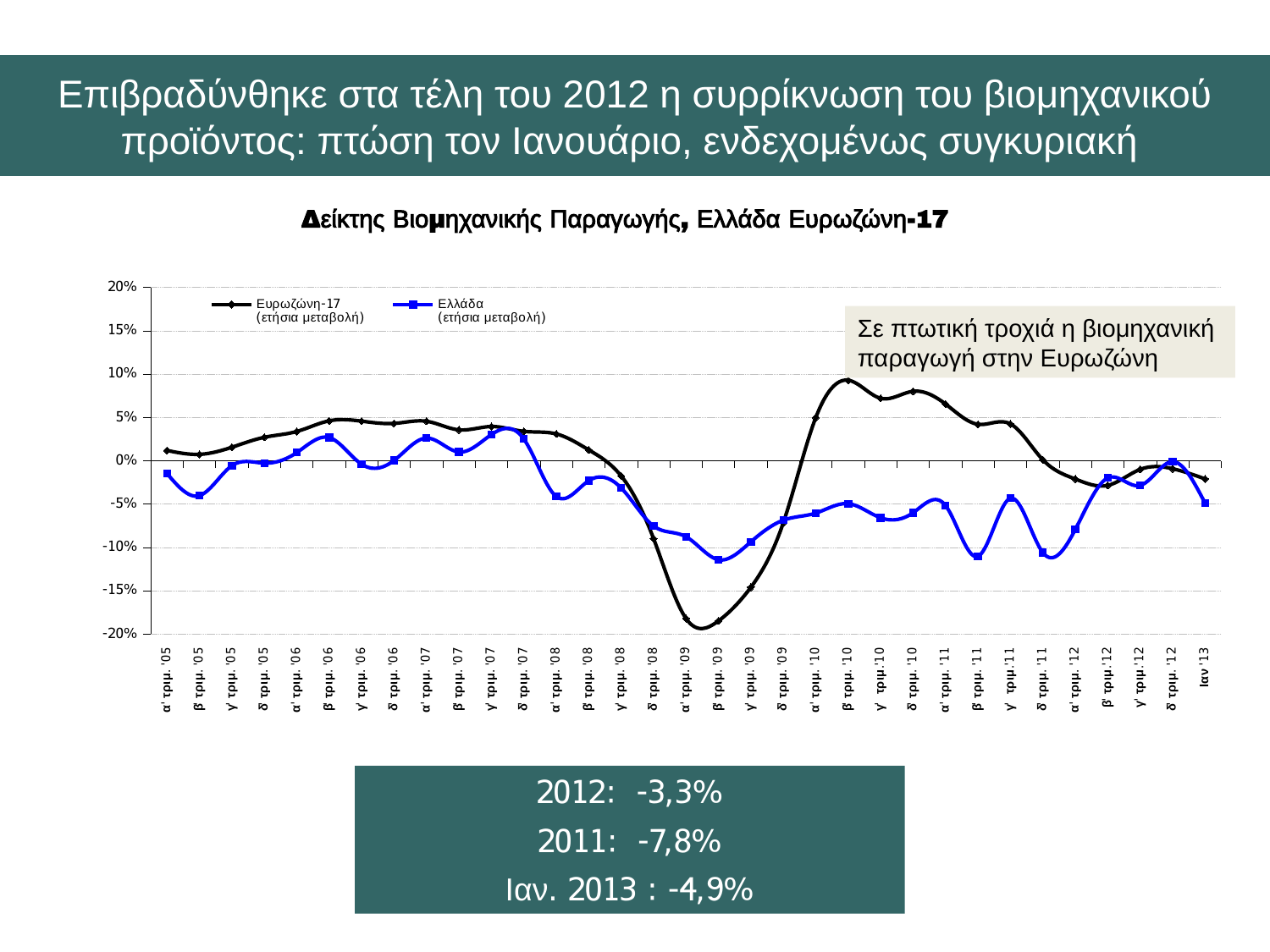

Επιβραδύνθηκε στα τέλη του 2012 η συρρίκνωση του βιομηχανικού προϊόντος: πτώση τον Ιανουάριο, ενδεχομένως συγκυριακή
Δείκτης Βιομηχανικής Παραγωγής, Ελλάδα Ευρωζώνη-17
Αύγουστος 2012: Αύξηση βιομηχανικής παραγωγής για πρώτη φορά σε 4 έτη

### Chart

| Category | Ευρωζώνη-17
(ετήσια μεταβολή) | Ελλάδα
(ετήσια μεταβολή) |
|---|---|---|
| α' τριμ. '05 | 0.011961967079030801 | -0.014634645561847404 |
| β' τριμ. '05 | 0.007496707527099694 | -0.04012790770581231 |
| γ' τριμ. '05 | 0.015697792181486796 | -0.005606997532921181 |
| δ' τριμ. '05 | 0.027128251847352895 | -0.0026412027631043415 |
| α' τριμ. '06 | 0.03384522125681951 | 0.009520512376666032 |
| β' τριμ. '06 | 0.04615384615384623 | 0.026846952772878716 |
| γ' τριμ. '06 | 0.04576727490278203 | -0.003930918932852031 |
| δ' τριμ. '06 | 0.04316546762589921 | 0.0004413661981395067 |
| α' τριμ. '07 | 0.04563666568943624 | 0.026268861454046603 |
| β' τριμ. '07 | 0.03575547866205311 | 0.010178117048346199 |
| γ' τριμ. '07 | 0.0395690312738368 | 0.030277544154751812 |
| δ' τριμ. '07 | 0.034010392064242015 | 0.025146774357756103 |
| α' τριμ. '08 | 0.031028037383177616 | -0.04116821493016124 |
| β' τριμ. '08 | 0.0126206384558278 | -0.022921914357682708 |
| γ' τριμ. '08 | -0.017426396404659306 | -0.03127158555729991 |
| δ' τριμ. '08 | -0.08972133394243993 | -0.07524496822033902 |
| α' τριμ. '09 | -0.18192530819434416 | -0.0876141353593087 |
| β' τριμ. '09 | -0.18475073313783016 | -0.11414024233049802 |
| γ' τριμ. '09 | -0.14589750770092408 | -0.09347248330848523 |
| δ' τριμ. '09 | -0.07146441834788711 | -0.0685519957043135 |
| α' τριμ. '10 | 0.049861495844875536 | -0.060351413292589515 |
| β' τριμ. '10 | 0.09296312949640304 | -0.04947253546744251 |
| γ'  τριμ.'10 | 0.07213114754098363 | -0.06578476939578141 |
| δ' τριμ. '10 | 0.08020754513025649 | -0.05995388162951593 |
| α' τριμ. '11 | 0.06554089709762531 | -0.0516260162601627 |
| β' τριμ. '11 | 0.04216805512701841 | -0.11021814006888705 |
| γ'  τριμ.'11 | 0.04260958205912342 | -0.043245311902028204 |
| δ' τριμ. '11 | 0.0012008405884117905 | -0.105887162714636 |
| α' τριμ. '12 | -0.020998415213946003 | -0.07929704243463376 |
| β' τριμ.'12 | -0.02832330010855621 | -0.019784946236559103 |
| γ' τριμ.'12 | -0.0098748533437623 | -0.028399999999999904 |
| δ' τριμ. '12 | -0.00909545227386308 | -0.0009144947416551833 |
| Ιαν '13 | -0.02084362343178899 | -0.048780487804878335 |
Σε πτωτική τροχιά η βιομηχανική παραγωγή στην Ευρωζώνη
2012:  -3,3%
2011:  -7,8%
Ιαν. 2013 : -4,9%